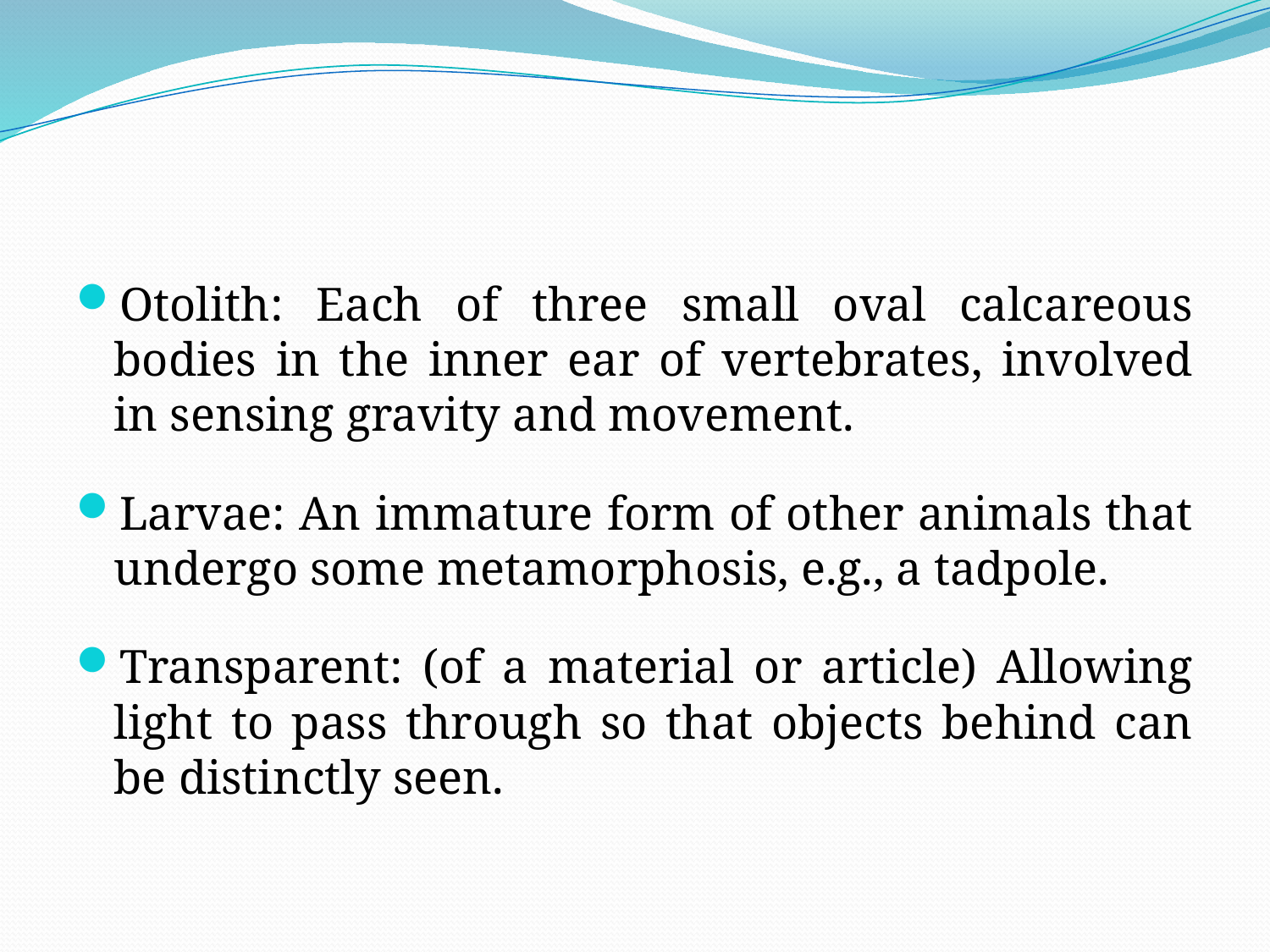

#
Otolith: Each of three small oval calcareous bodies in the inner ear of vertebrates, involved in sensing gravity and movement.

Larvae: An immature form of other animals that undergo some metamorphosis, e.g., a tadpole.

Transparent: (of a material or article) Allowing light to pass through so that objects behind can be distinctly seen.